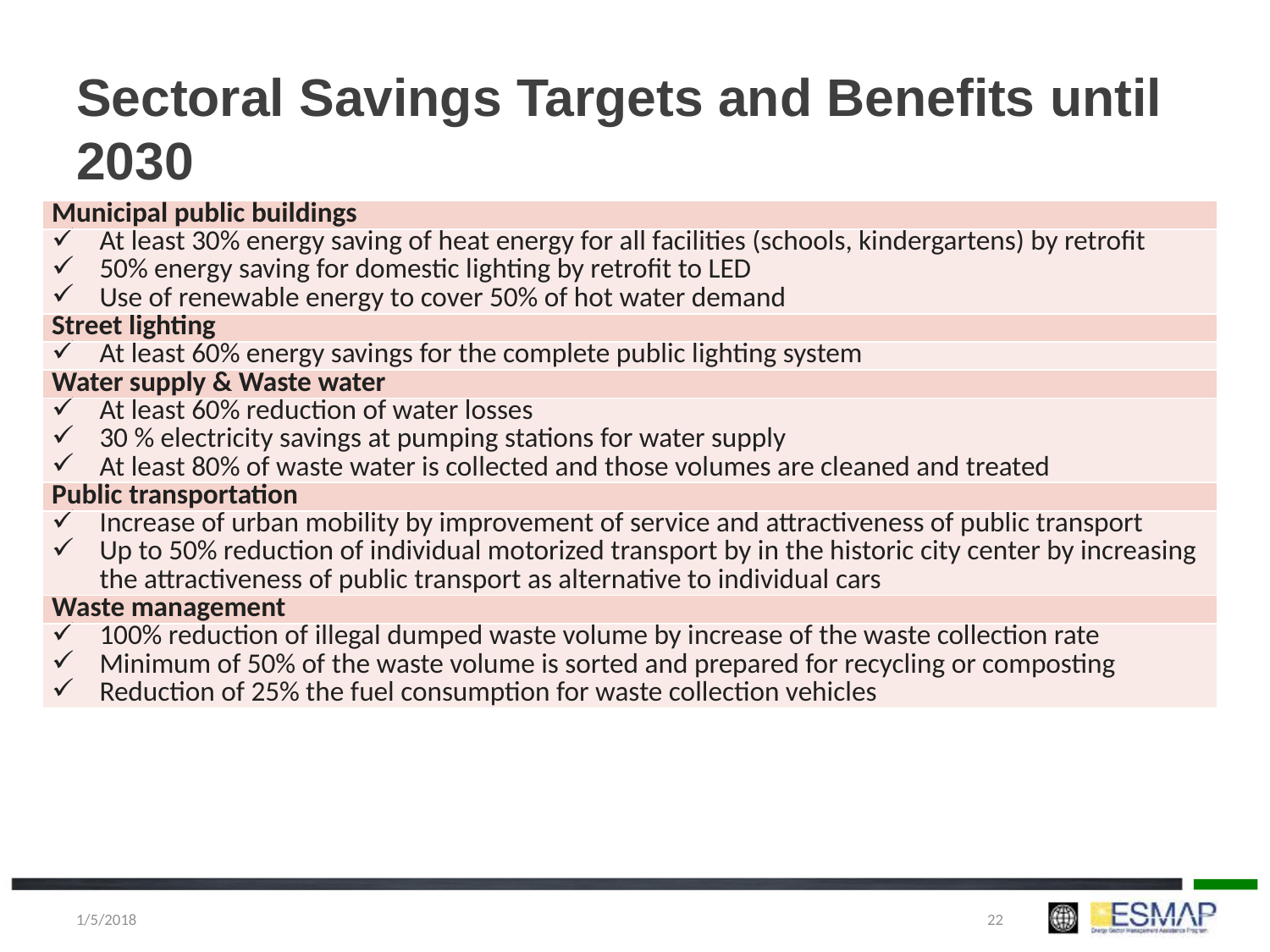

# Sectoral Savings Targets and Benefits until 2030
| Municipal public buildings |
| --- |
| At least 30% energy saving of heat energy for all facilities (schools, kindergartens) by retrofit 50% energy saving for domestic lighting by retrofit to LED Use of renewable energy to cover 50% of hot water demand |
| Street lighting |
| At least 60% energy savings for the complete public lighting system |
| Water supply & Waste water |
| At least 60% reduction of water losses 30 % electricity savings at pumping stations for water supply At least 80% of waste water is collected and those volumes are cleaned and treated |
| Public transportation |
| Increase of urban mobility by improvement of service and attractiveness of public transport Up to 50% reduction of individual motorized transport by in the historic city center by increasing the attractiveness of public transport as alternative to individual cars |
| Waste management |
| 100% reduction of illegal dumped waste volume by increase of the waste collection rate Minimum of 50% of the waste volume is sorted and prepared for recycling or composting Reduction of 25% the fuel consumption for waste collection vehicles |
1/5/2018
22